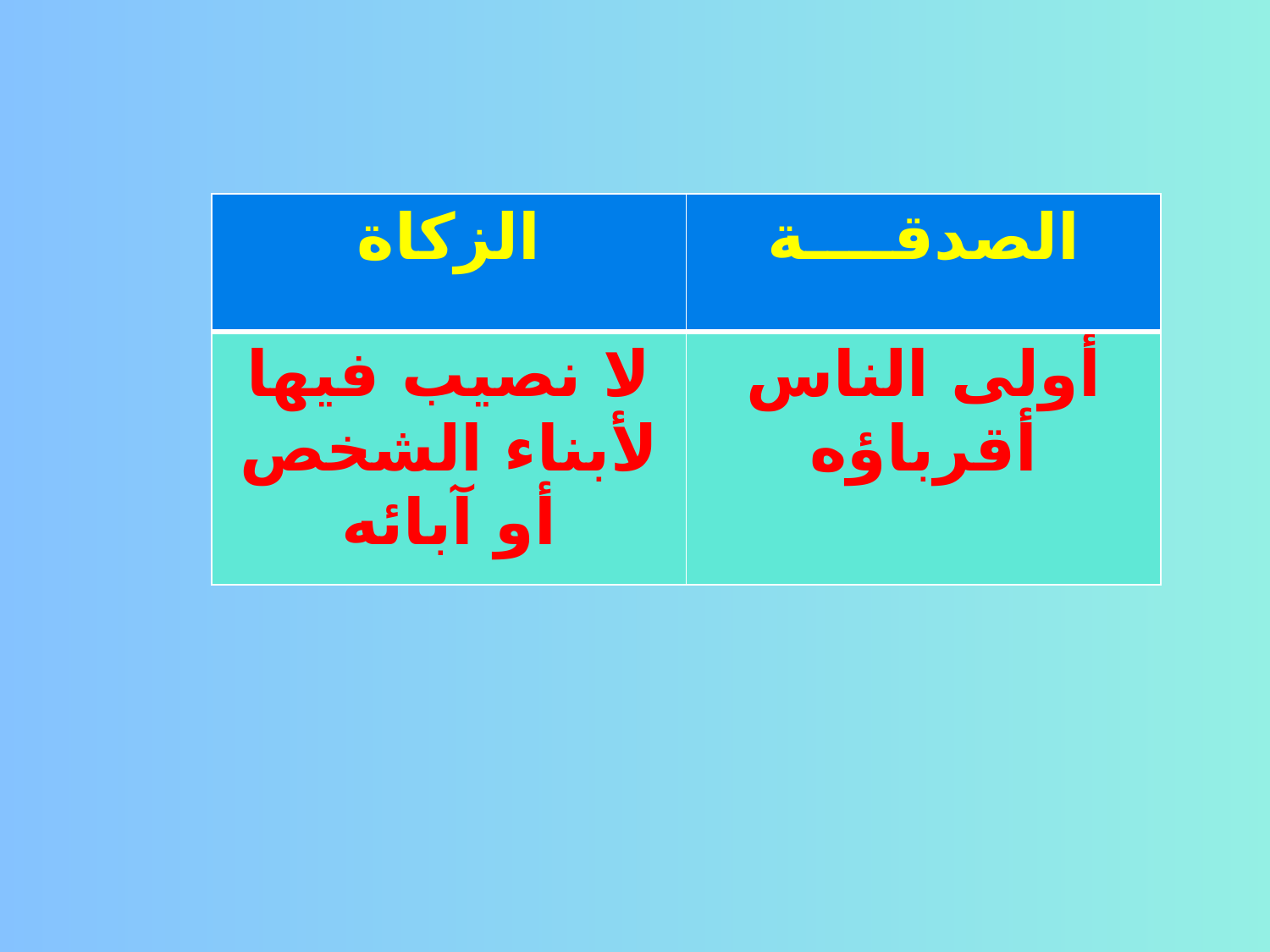

| الزكاة | الصدقــــة |
| --- | --- |
| لا نصيب فيها لأبناء الشخص أو آبائه | أولى الناس أقرباؤه |